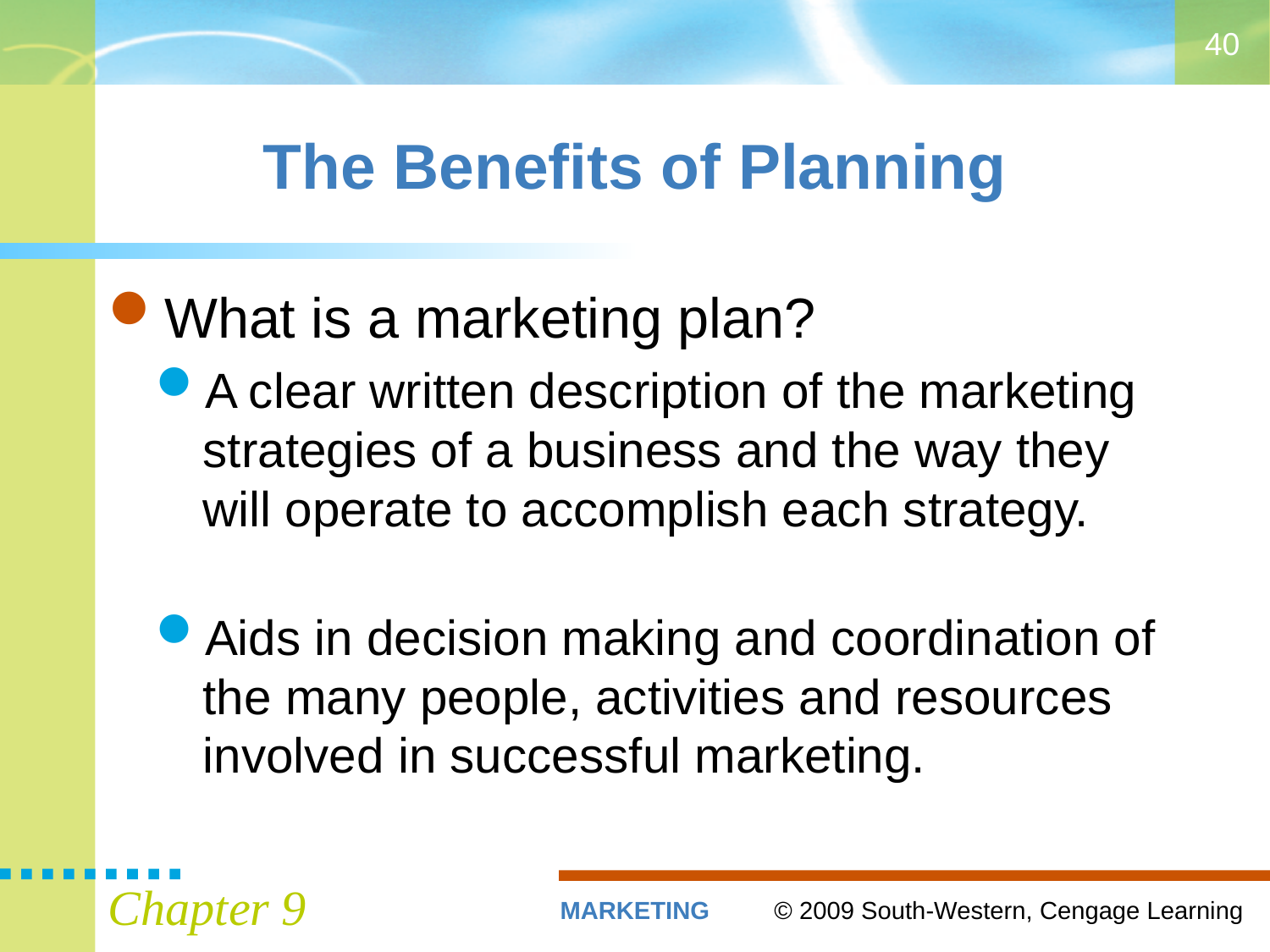

40
# The Benefits of Planning
What is a marketing plan?
A clear written description of the marketing strategies of a business and the way they will operate to accomplish each strategy.
Aids in decision making and coordination of the many people, activities and resources involved in successful marketing.
Chapter 9